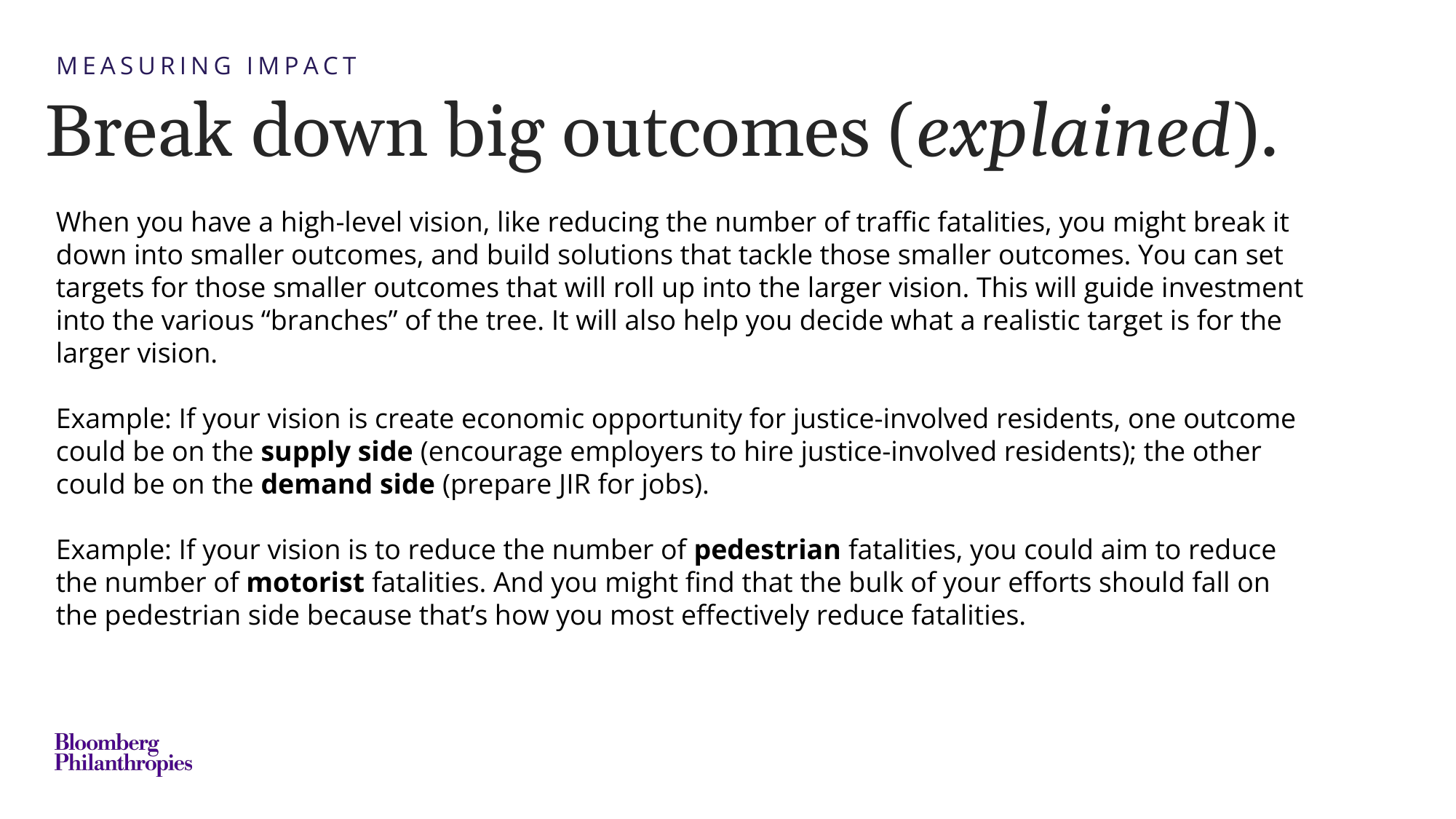

MEASURING IMPACT
Break down big outcomes (explained).
When you have a high-level vision, like reducing the number of traffic fatalities, you might break it down into smaller outcomes, and build solutions that tackle those smaller outcomes. You can set targets for those smaller outcomes that will roll up into the larger vision. This will guide investment into the various “branches” of the tree. It will also help you decide what a realistic target is for the larger vision.

Example: If your vision is create economic opportunity for justice-involved residents, one outcome could be on the supply side (encourage employers to hire justice-involved residents); the other could be on the demand side (prepare JIR for jobs).

Example: If your vision is to reduce the number of pedestrian fatalities, you could aim to reduce the number of motorist fatalities. And you might find that the bulk of your efforts should fall on the pedestrian side because that’s how you most effectively reduce fatalities.